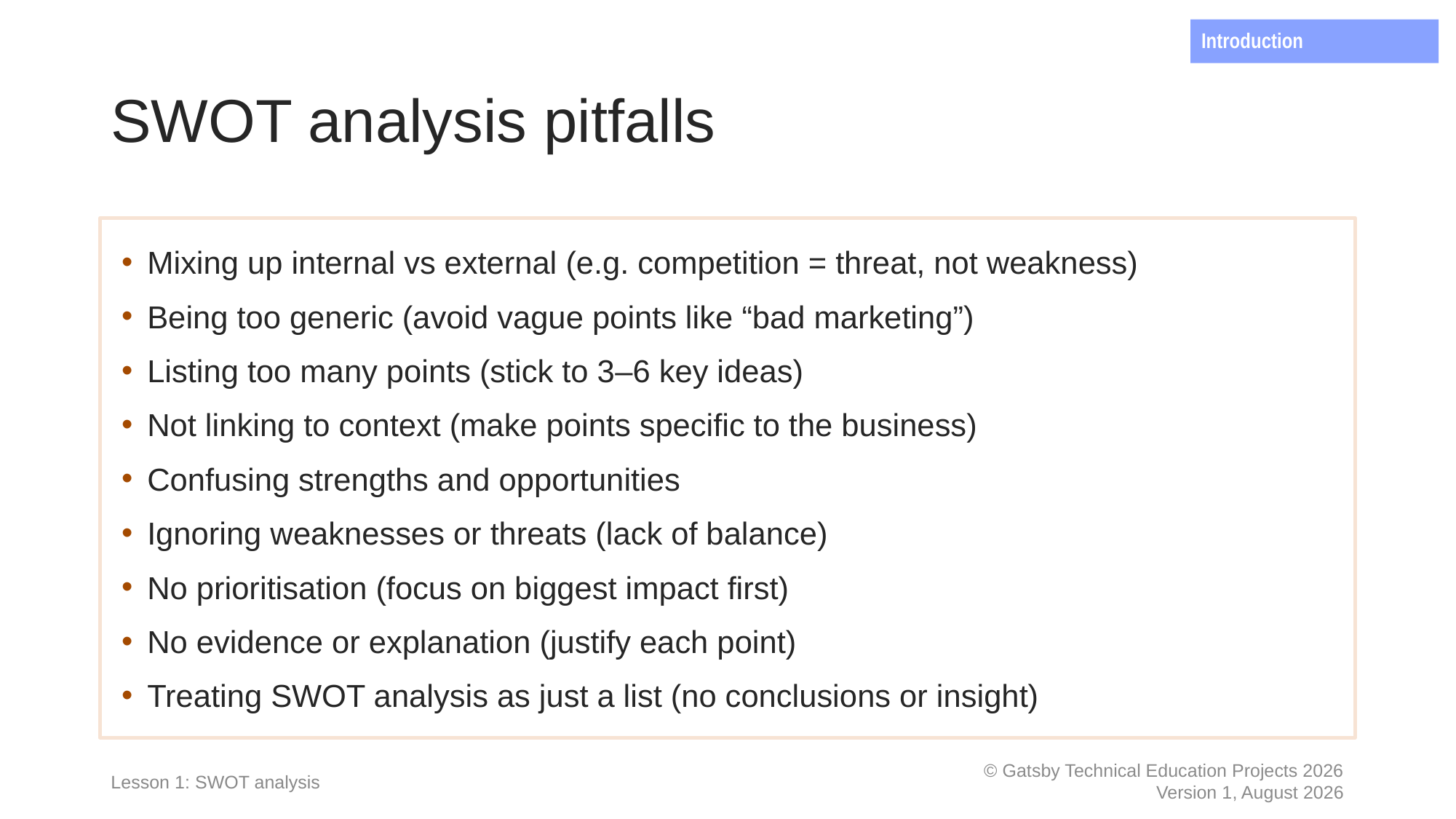

Introduction
# SWOT analysis pitfalls
Mixing up internal vs external (e.g. competition = threat, not weakness)
Being too generic (avoid vague points like “bad marketing”)
Listing too many points (stick to 3–6 key ideas)
Not linking to context (make points specific to the business)
Confusing strengths and opportunities
Ignoring weaknesses or threats (lack of balance)
No prioritisation (focus on biggest impact first)
No evidence or explanation (justify each point)
Treating SWOT analysis as just a list (no conclusions or insight)
Lesson 1: SWOT analysis